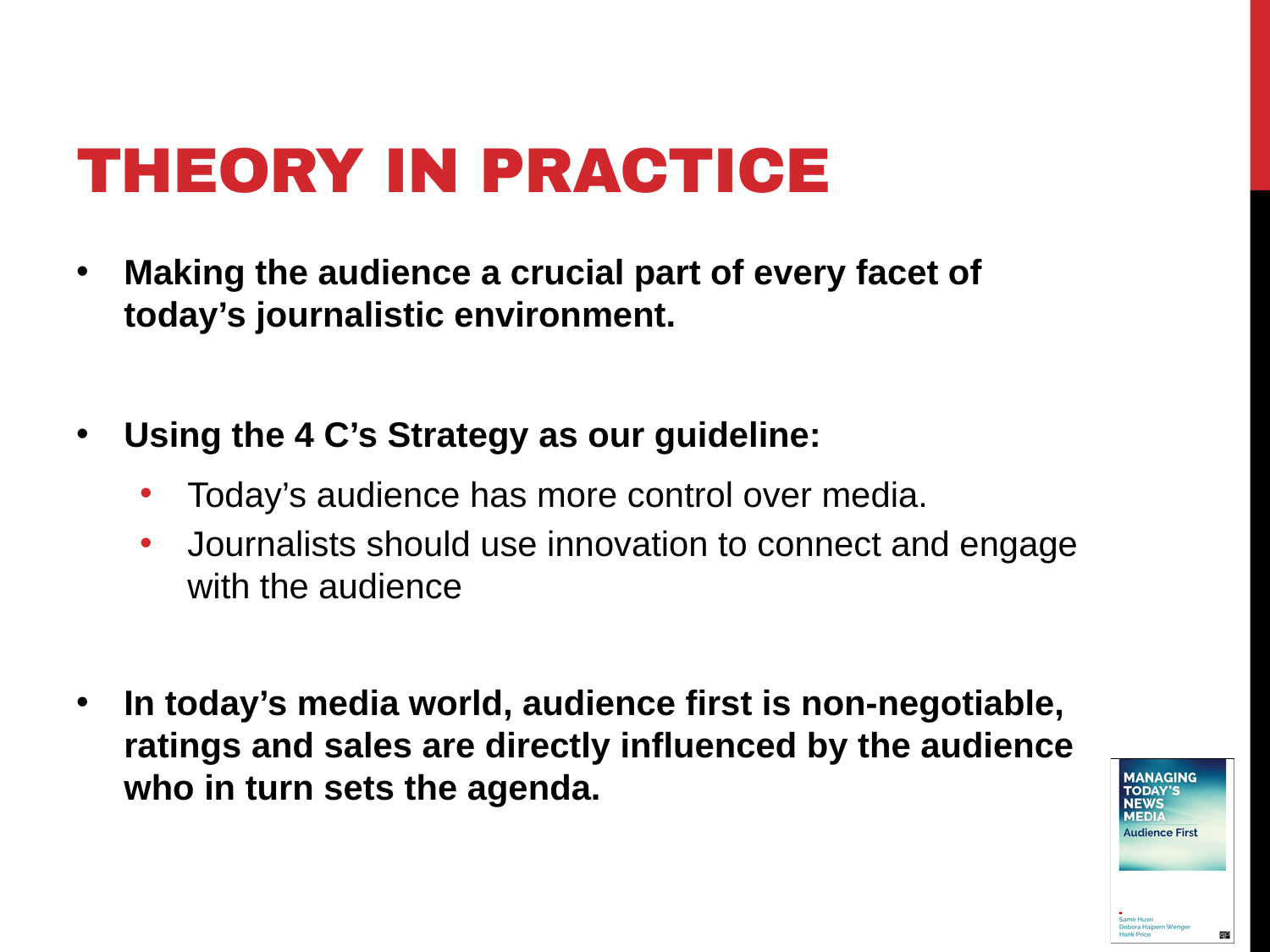

# Theory in practice
Making the audience a crucial part of every facet of today’s journalistic environment.

Using the 4 C’s Strategy as our guideline:
Today’s audience has more control over media.
Journalists should use innovation to connect and engage with the audience

In today’s media world, audience first is non-negotiable, ratings and sales are directly influenced by the audience who in turn sets the agenda.